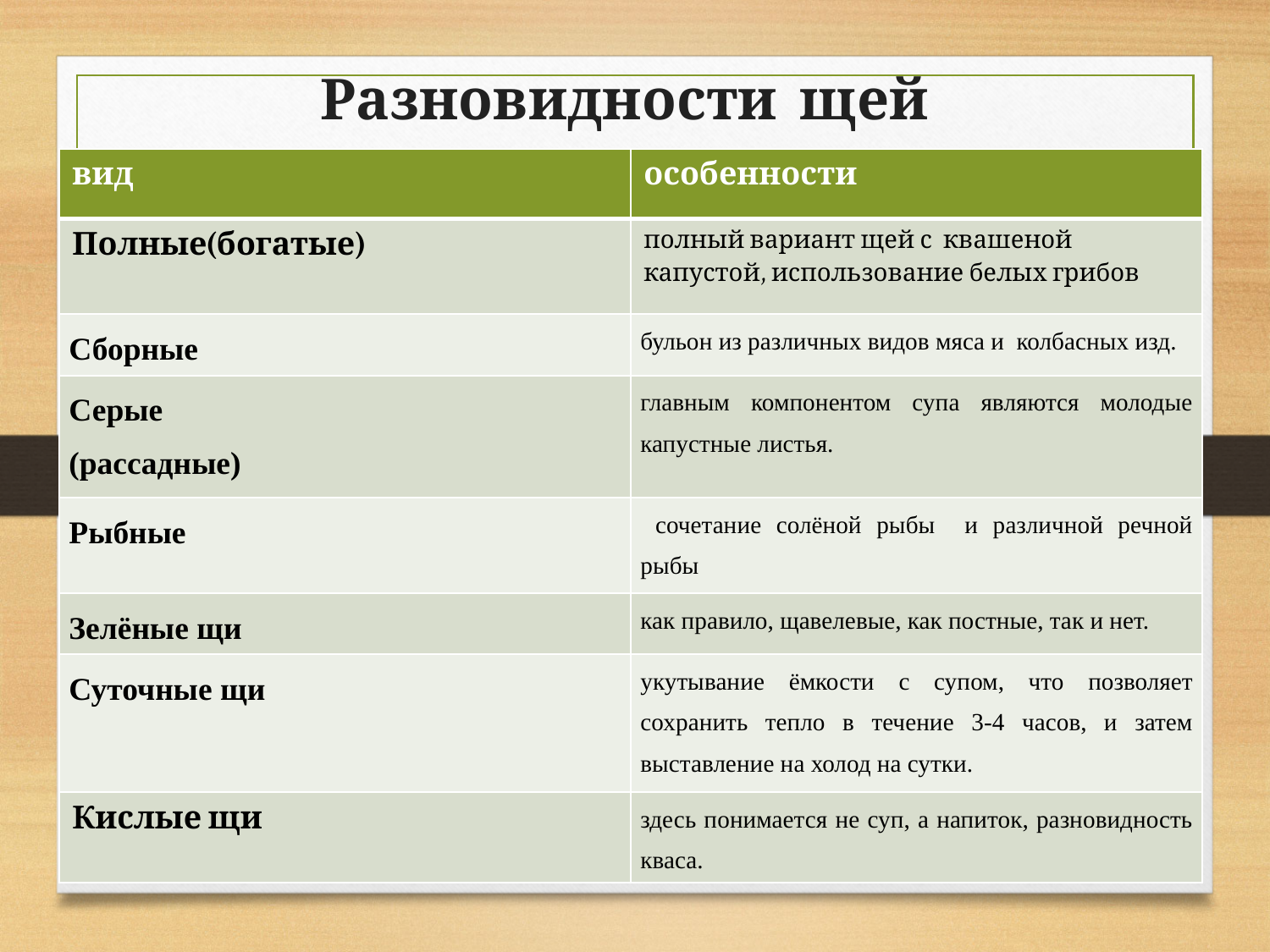

# Разновидности  щей
| вид | особенности |
| --- | --- |
| Полные(богатые) | полный вариант щей с квашеной капустой, использование белых грибов |
| Сборные | бульон из различных видов мяса и колбасных изд. |
| Серые (рассадные) | главным компонентом супа являются молодые капустные листья. |
| Рыбные | сочетание солёной рыбы и различной речной рыбы |
| Зелёные щи | как правило, щавелевые, как постные, так и нет. |
| Суточные щи | укутывание ёмкости с супом, что позволяет сохранить тепло в течение 3-4 часов, и затем выставление на холод на сутки. |
| Кислые щи | здесь понимается не суп, а напиток, разновидность кваса. |